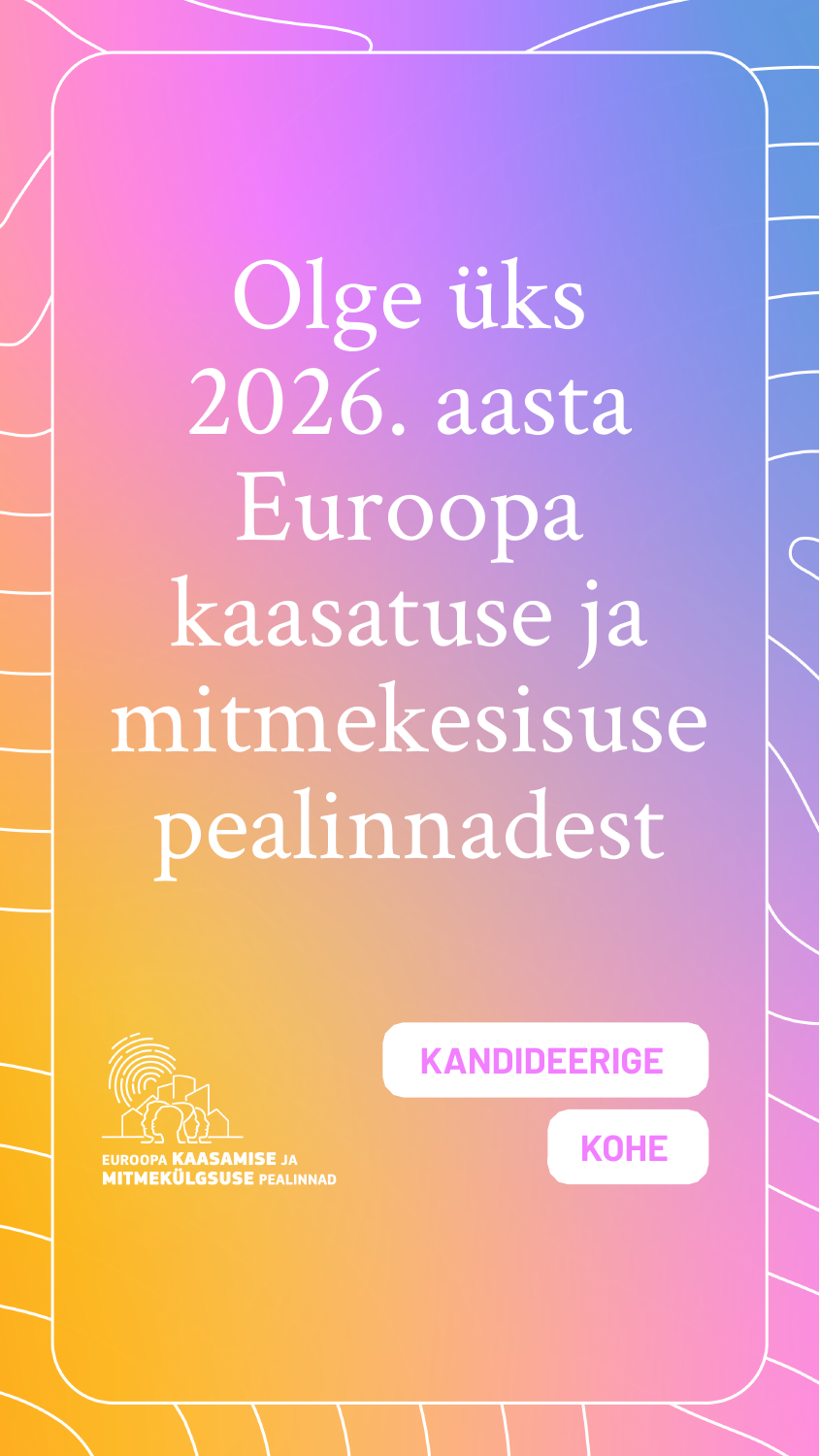

# Olge üks 2026. aasta Euroopa kaasatuse ja mitmekesisuse pealinnadest
KANDIDEERIGE
KOHE